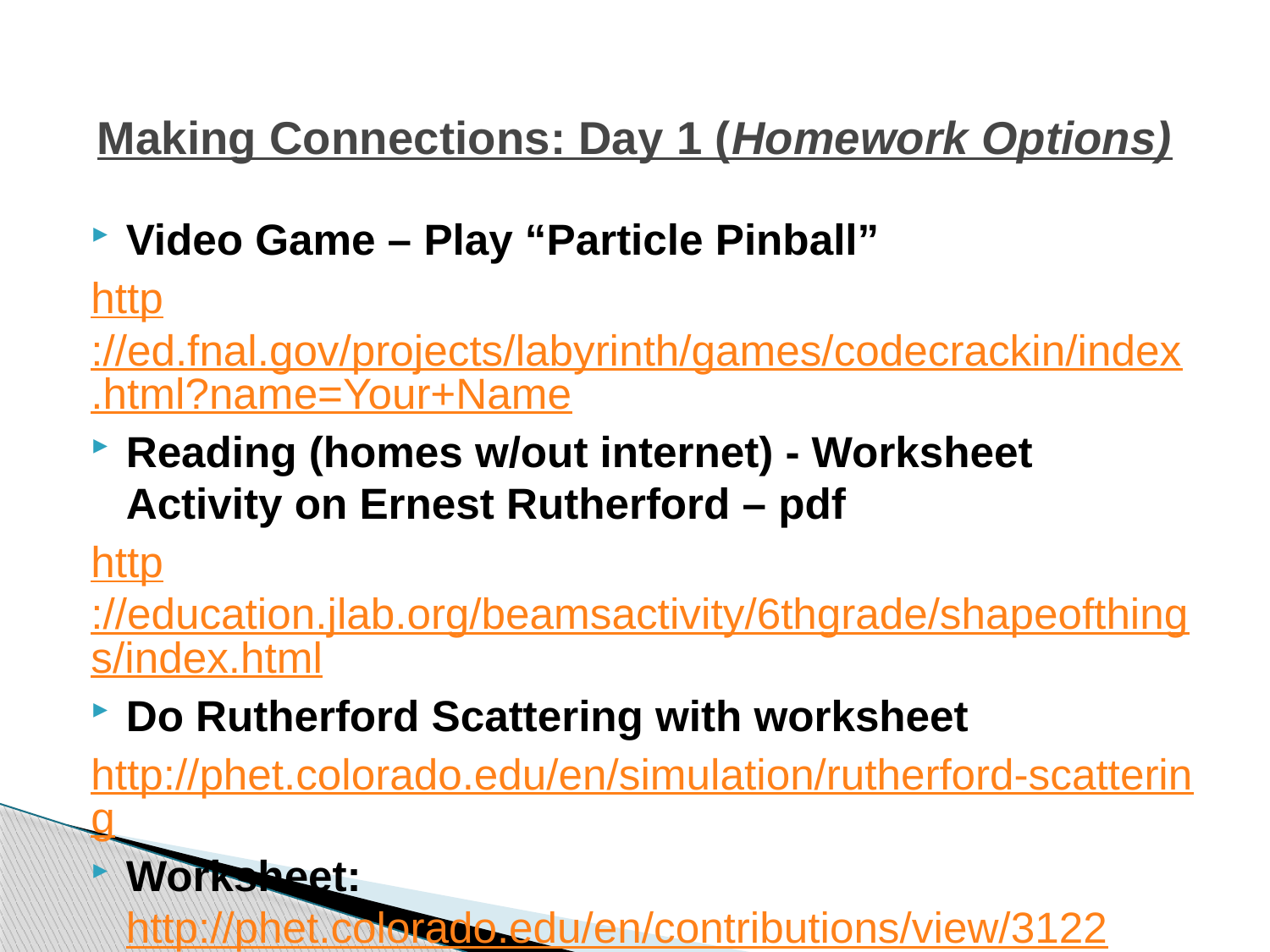

# Making Connections: Day 1 (Homework Options)
Video Game – Play “Particle Pinball”
http://ed.fnal.gov/projects/labyrinth/games/codecrackin/index.html?name=Your+Name
Reading (homes w/out internet) - Worksheet Activity on Ernest Rutherford – pdf
http://education.jlab.org/beamsactivity/6thgrade/shapeofthings/index.html
Do Rutherford Scattering with worksheet
http://phet.colorado.edu/en/simulation/rutherford-scattering
Worksheet: http://phet.colorado.edu/en/contributions/view/3122